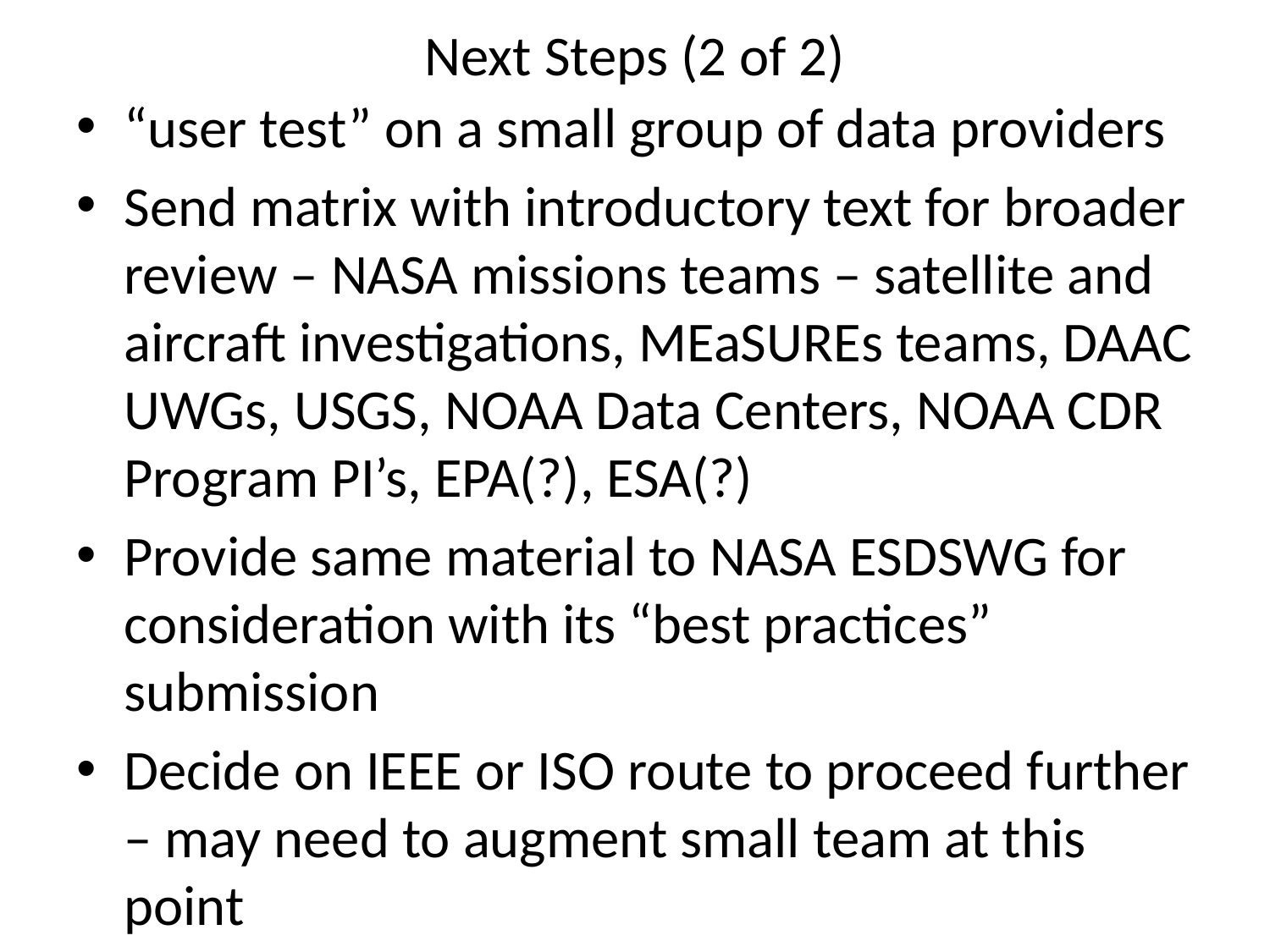

# Next Steps (2 of 2)
“user test” on a small group of data providers
Send matrix with introductory text for broader review – NASA missions teams – satellite and aircraft investigations, MEaSUREs teams, DAAC UWGs, USGS, NOAA Data Centers, NOAA CDR Program PI’s, EPA(?), ESA(?)
Provide same material to NASA ESDSWG for consideration with its “best practices” submission
Decide on IEEE or ISO route to proceed further – may need to augment small team at this point